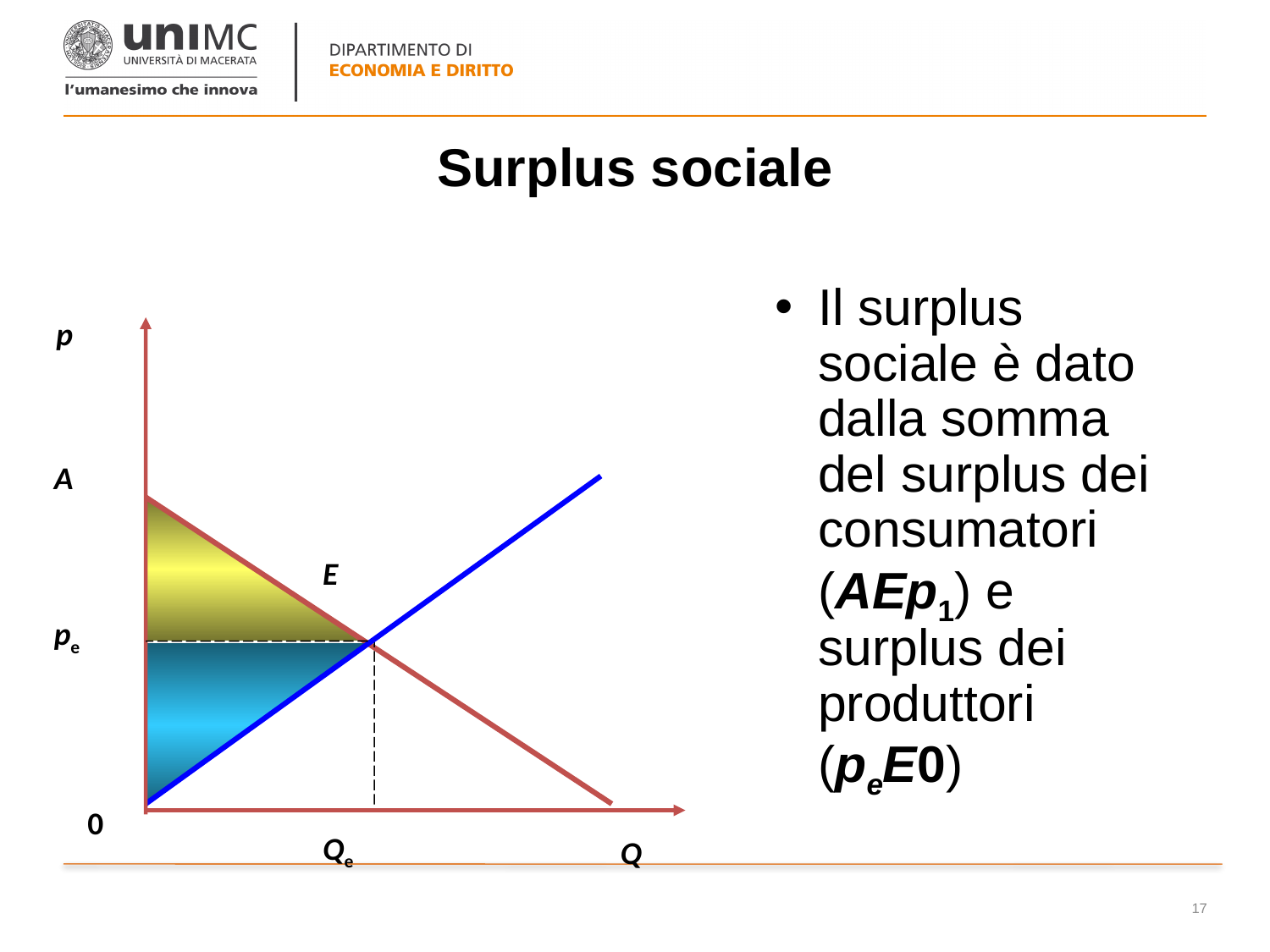

# Surplus sociale
Il surplus sociale è dato dalla somma del surplus dei consumatori (AEp1) e surplus dei produttori (peE0)
p

A

E
pe

0

Qe
Q
17